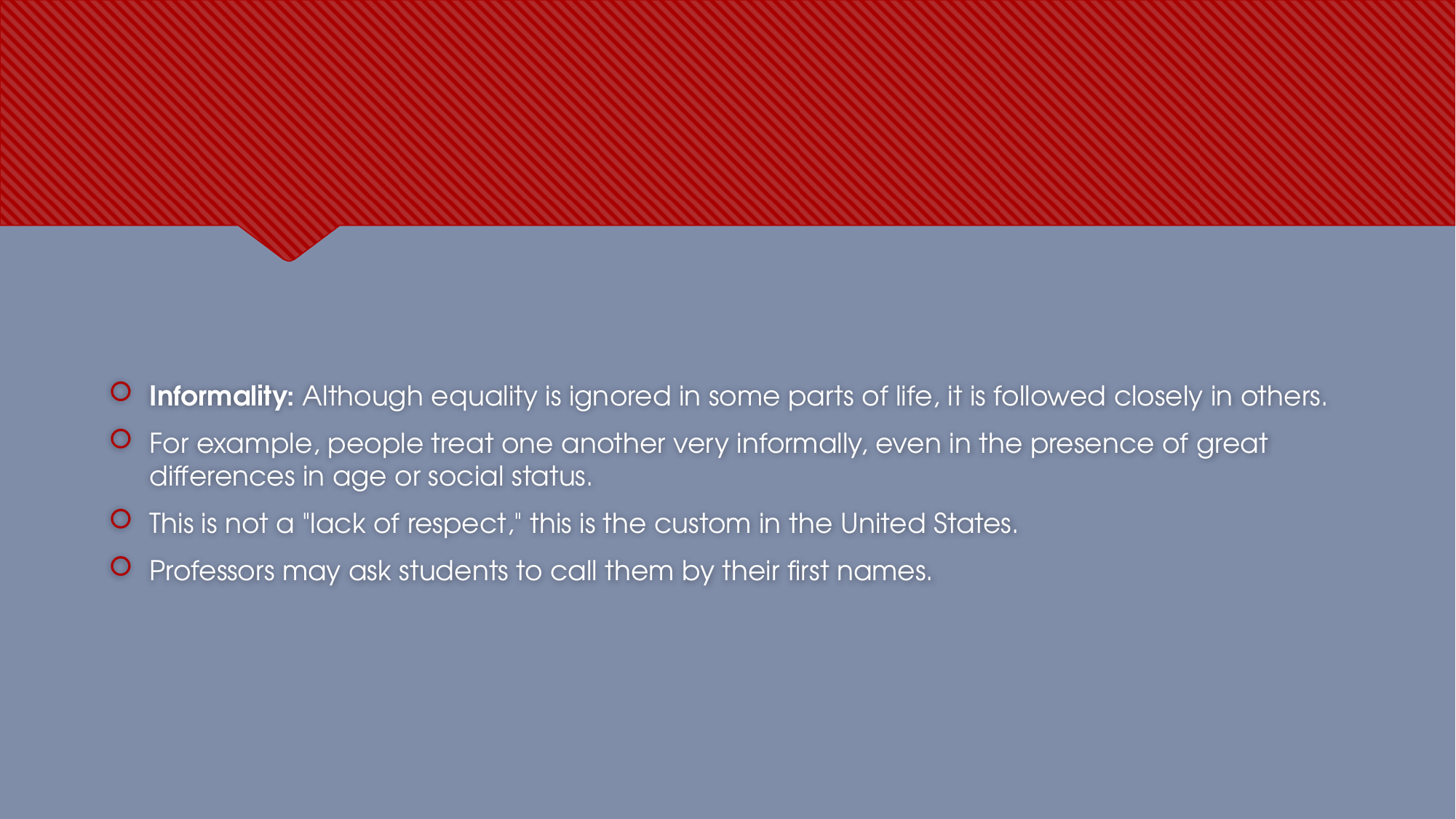

#

Informality: Although equality is ignored in some parts of life, it is followed closely in others.
For example, people treat one another very informally, even in the presence of great differences in age or social status.
This is not a "lack of respect," this is the custom in the United States.
Professors may ask students to call them by their first names.